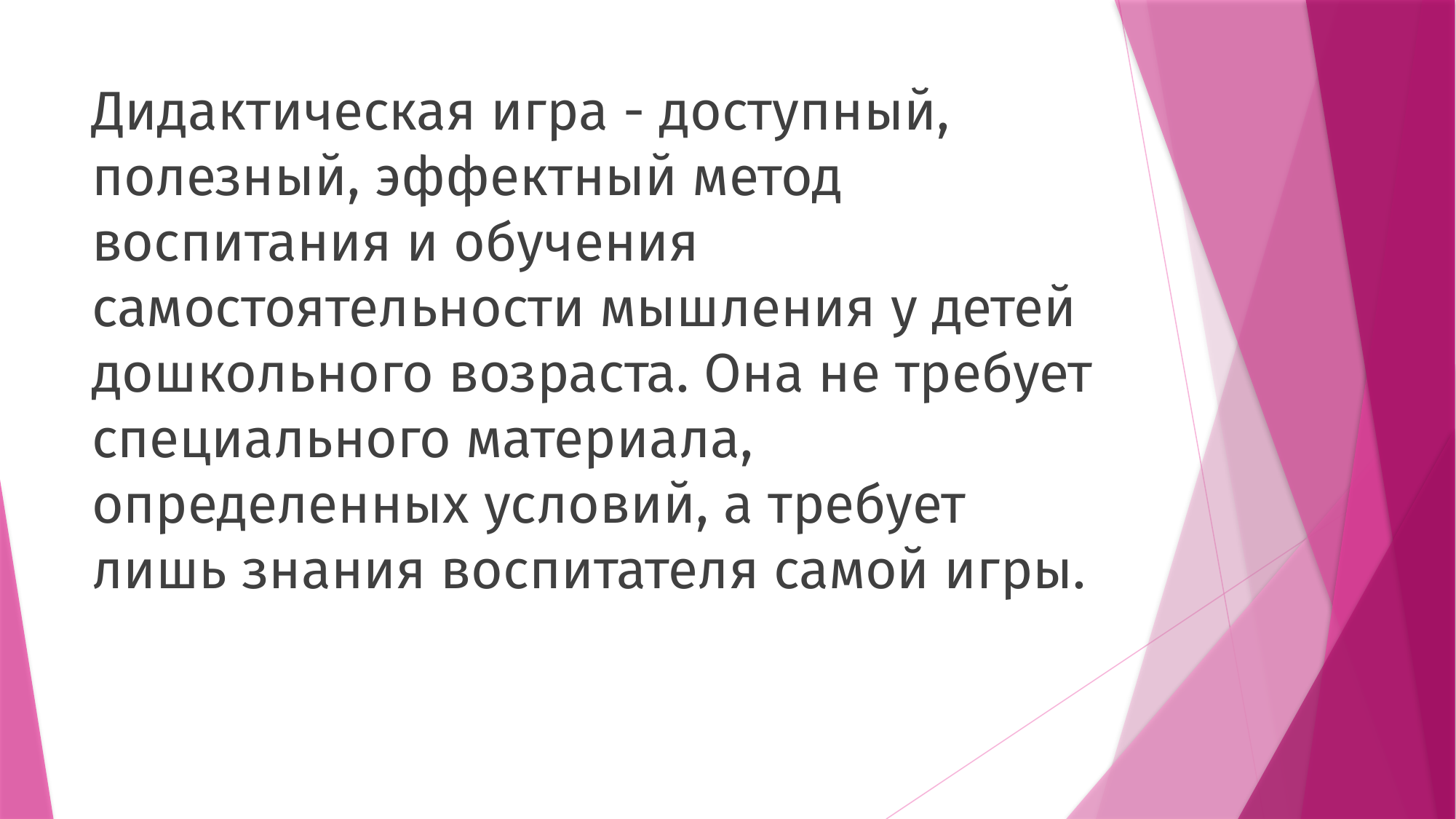

Дидактическая игра - доступный, полезный, эффектный метод воспитания и обучения самостоятельности мышления у детей дошкольного возраста. Она не требует специального материала, определенных условий, а требует лишь знания воспитателя самой игры.